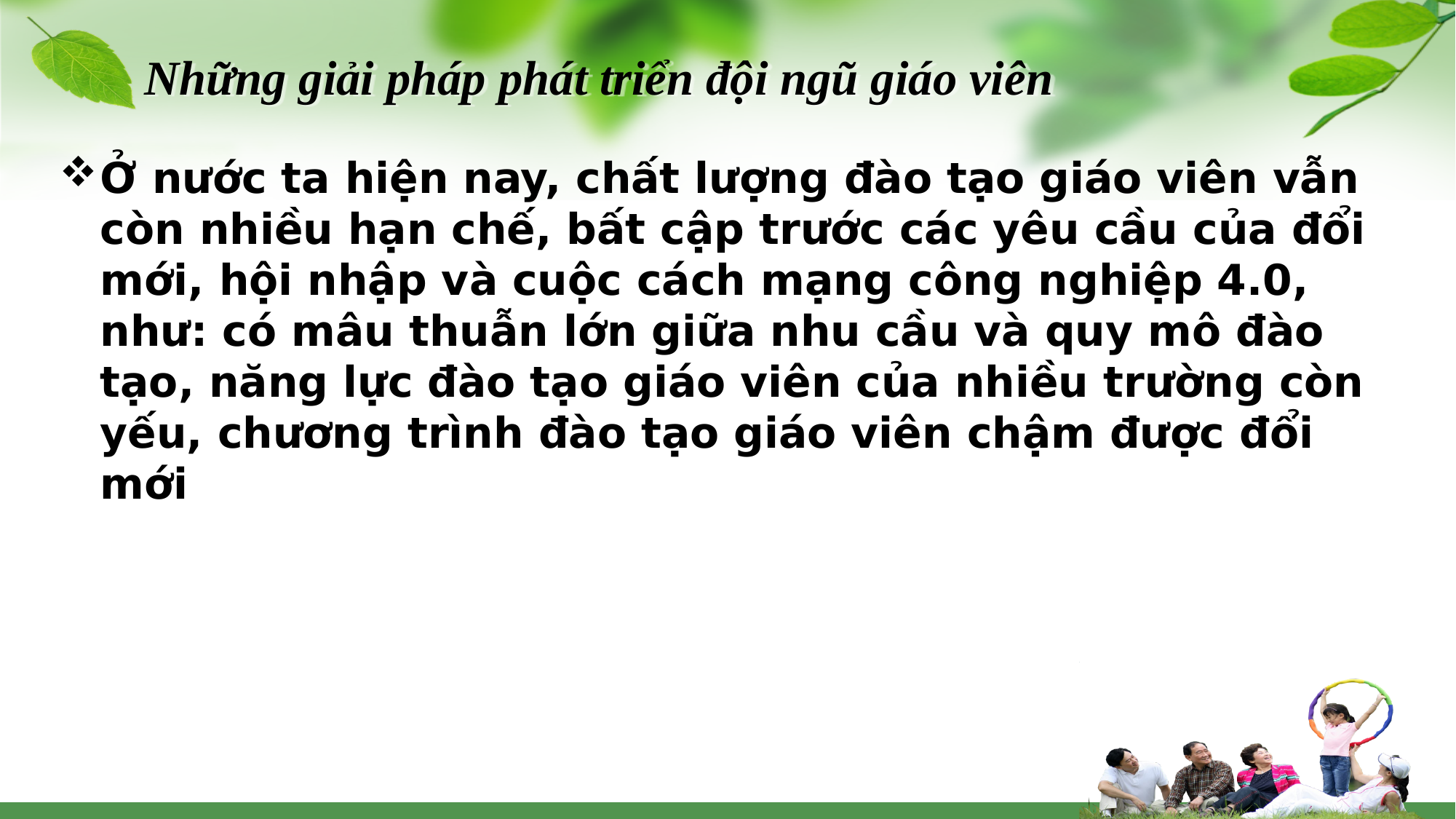

# Những giải pháp phát triển đội ngũ giáo viên
Ở nước ta hiện nay, chất lượng đào tạo giáo viên vẫn còn nhiều hạn chế, bất cập trước các yêu cầu của đổi mới, hội nhập và cuộc cách mạng công nghiệp 4.0, như: có mâu thuẫn lớn giữa nhu cầu và quy mô đào tạo, năng lực đào tạo giáo viên của nhiều trường còn yếu, chương trình đào tạo giáo viên chậm được đổi mới